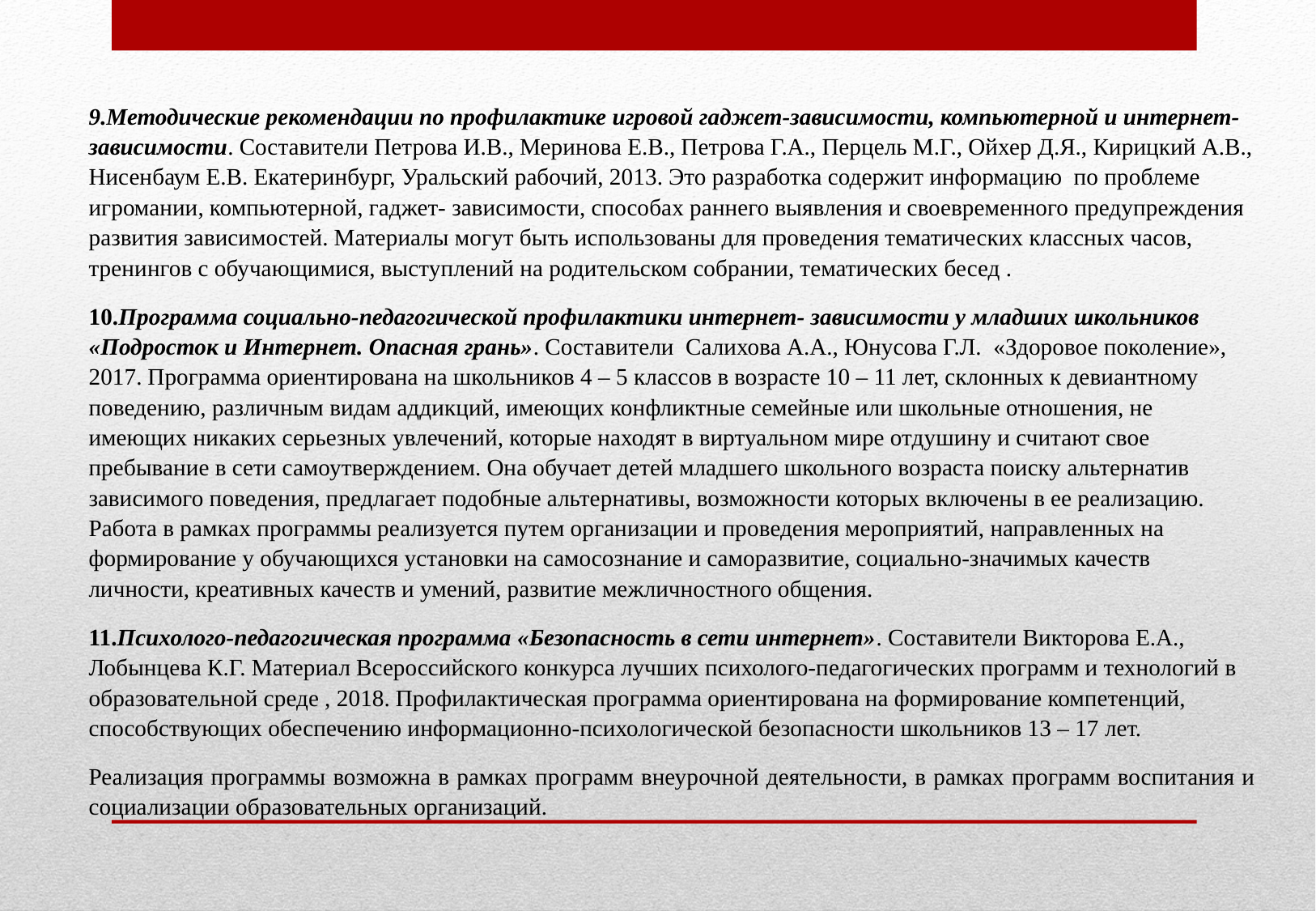

9.Методические рекомендации по профилактике игровой гаджет-зависимости, компьютерной и интернет-зависимости. Составители Петрова И.В., Меринова Е.В., Петрова Г.А., Перцель М.Г., Ойхер Д.Я., Кирицкий А.В., Нисенбаум Е.В. Екатеринбург, Уральский рабочий, 2013. Это разработка содержит информацию  по проблеме игромании, компьютерной, гаджет- зависимости, способах раннего выявления и своевременного предупреждения развития зависимостей. Материалы могут быть использованы для проведения тематических классных часов, тренингов с обучающимися, выступлений на родительском собрании, тематических бесед .
10.Программа социально-педагогической профилактики интернет- зависимости у младших школьников «Подросток и Интернет. Опасная грань». Составители  Салихова А.А., Юнусова Г.Л.  «Здоровое поколение», 2017. Программа ориентирована на школьников 4 – 5 классов в возрасте 10 – 11 лет, склонных к девиантному поведению, различным видам аддикций, имеющих конфликтные семейные или школьные отношения, не имеющих никаких серьезных увлечений, которые находят в виртуальном мире отдушину и считают свое пребывание в сети самоутверждением. Она обучает детей младшего школьного возраста поиску альтернатив зависимого поведения, предлагает подобные альтернативы, возможности которых включены в ее реализацию. Работа в рамках программы реализуется путем организации и проведения мероприятий, направленных на формирование у обучающихся установки на самосознание и саморазвитие, социально-значимых качеств личности, креативных качеств и умений, развитие межличностного общения.
11.Психолого-педагогическая программа «Безопасность в сети интернет». Составители Викторова Е.А., Лобынцева К.Г. Материал Всероссийского конкурса лучших психолого-педагогических программ и технологий в образовательной среде , 2018. Профилактическая программа ориентирована на формирование компетенций, способствующих обеспечению информационно-психологической безопасности школьников 13 – 17 лет.
Реализация программы возможна в рамках программ внеурочной деятельности, в рамках программ воспитания и социализации образовательных организаций.